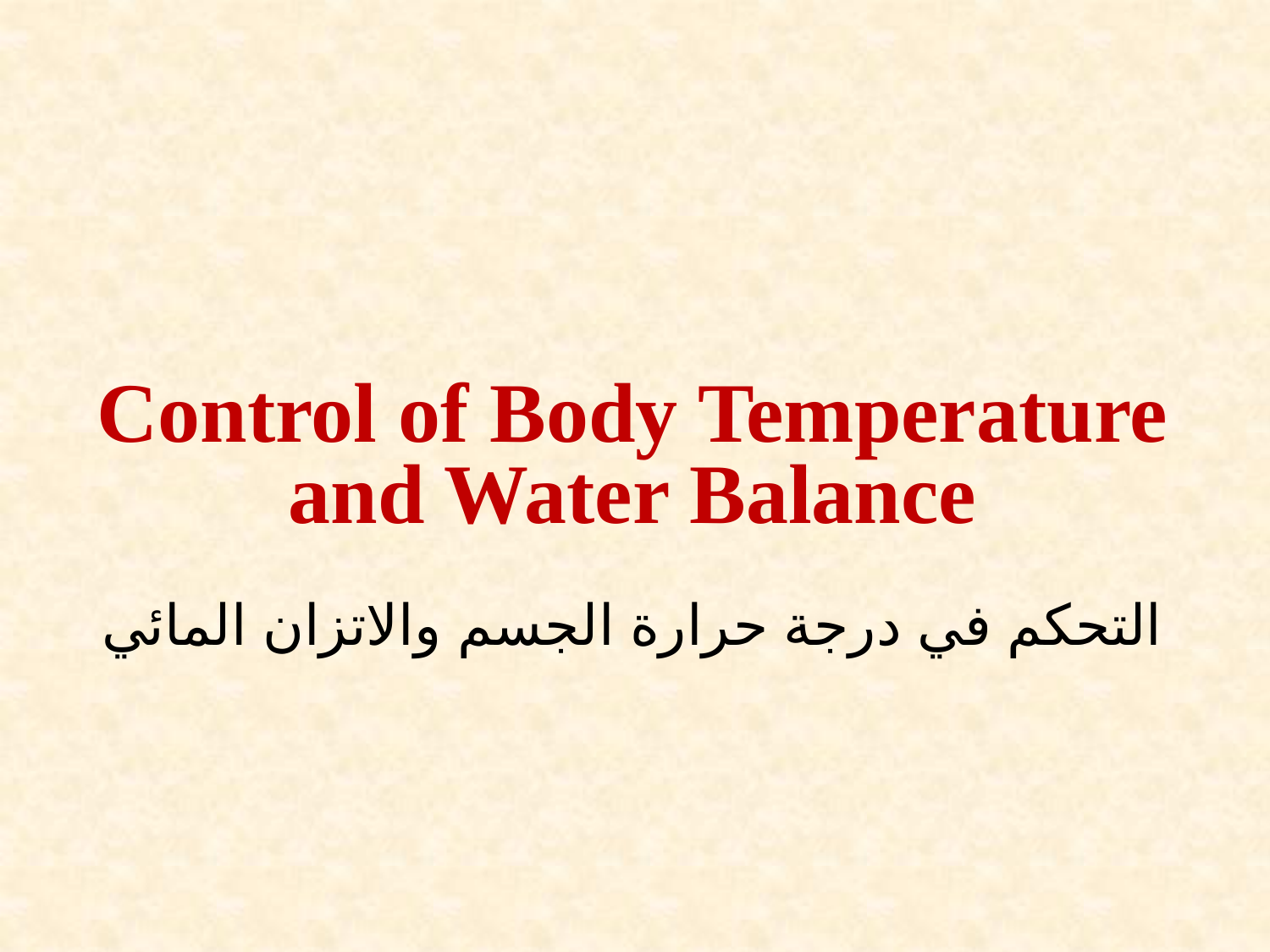

Control of Body Temperature and Water Balance
التحكم في درجة حرارة الجسم والاتزان المائي